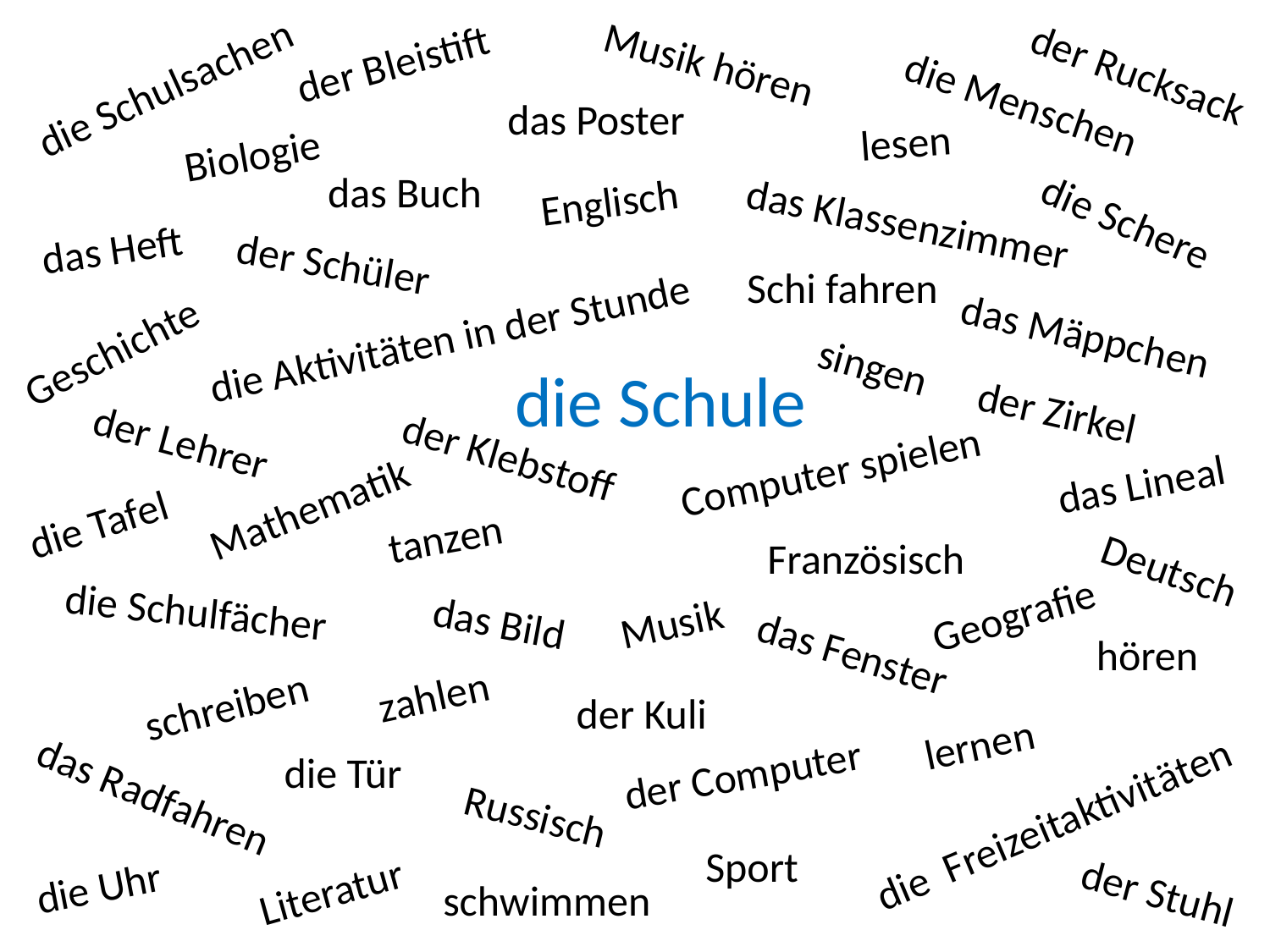

der Bleistift
Musik hören
der Rucksack
die Schulsachen
die Menschen
das Poster
lesen
Biologie
das Buch
Englisch
das Klassenzimmer
die Schere
das Heft
der Schüler
Schi fahren
die Aktivitäten in der Stunde
das Mäppchen
Geschichte
singen
die Schule
der Zirkel
der Lehrer
der Klebstoff
Computer spielen
das Lineal
Mathematik
die Tafel
tanzen
Französisch
Deutsch
Geografie
die Schulfächer
Musik
das Bild
hören
das Fenster
zahlen
schreiben
der Kuli
lernen
der Computer
die Tür
das Radfahren
Russisch
die  Freizeitaktivitӓten
Sport
die Uhr
Literatur
der Stuhl
schwimmen